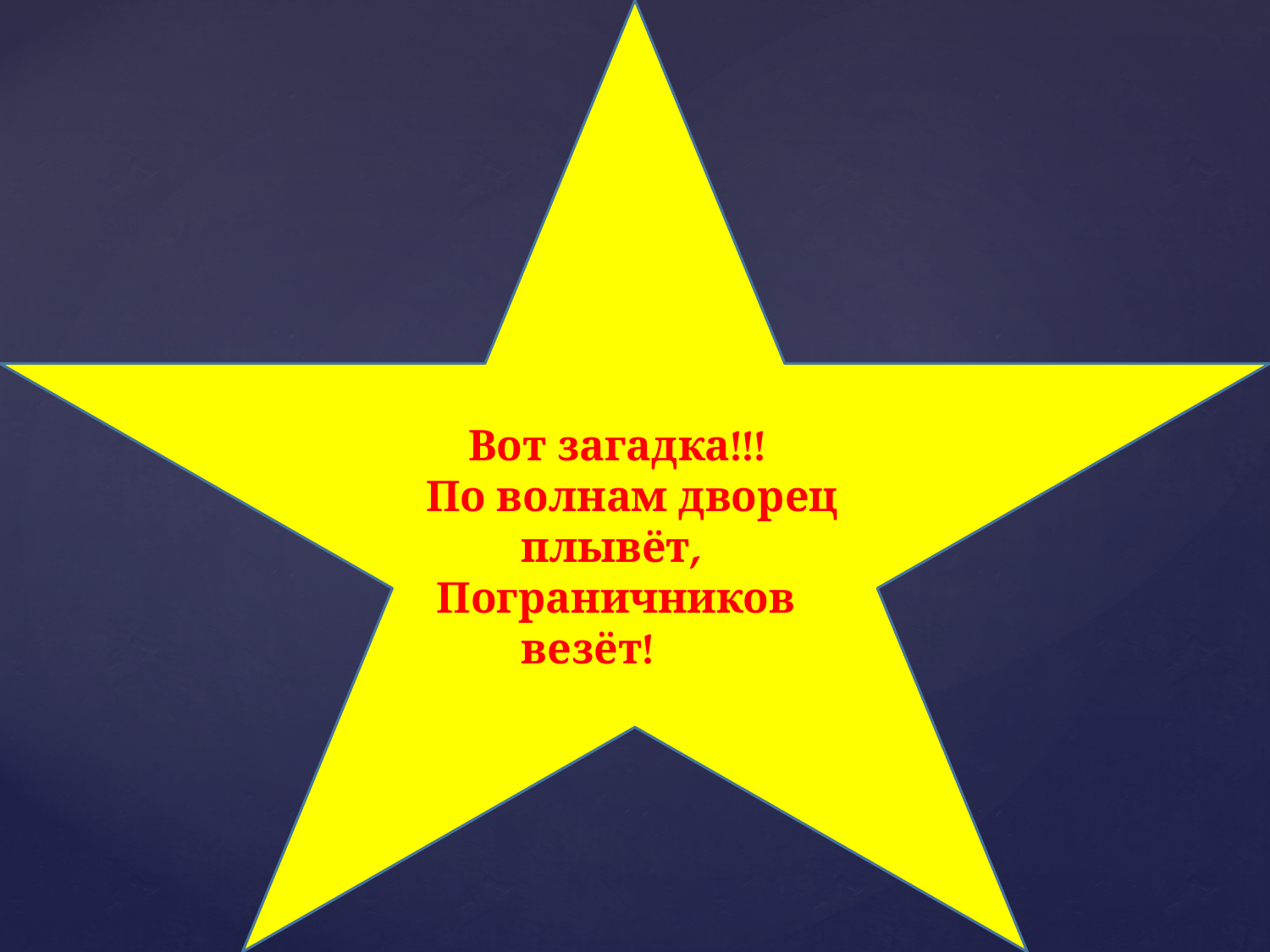

Вот загадка!!!
  По волнам дворец
           плывёт,
   Пограничников
           везёт!